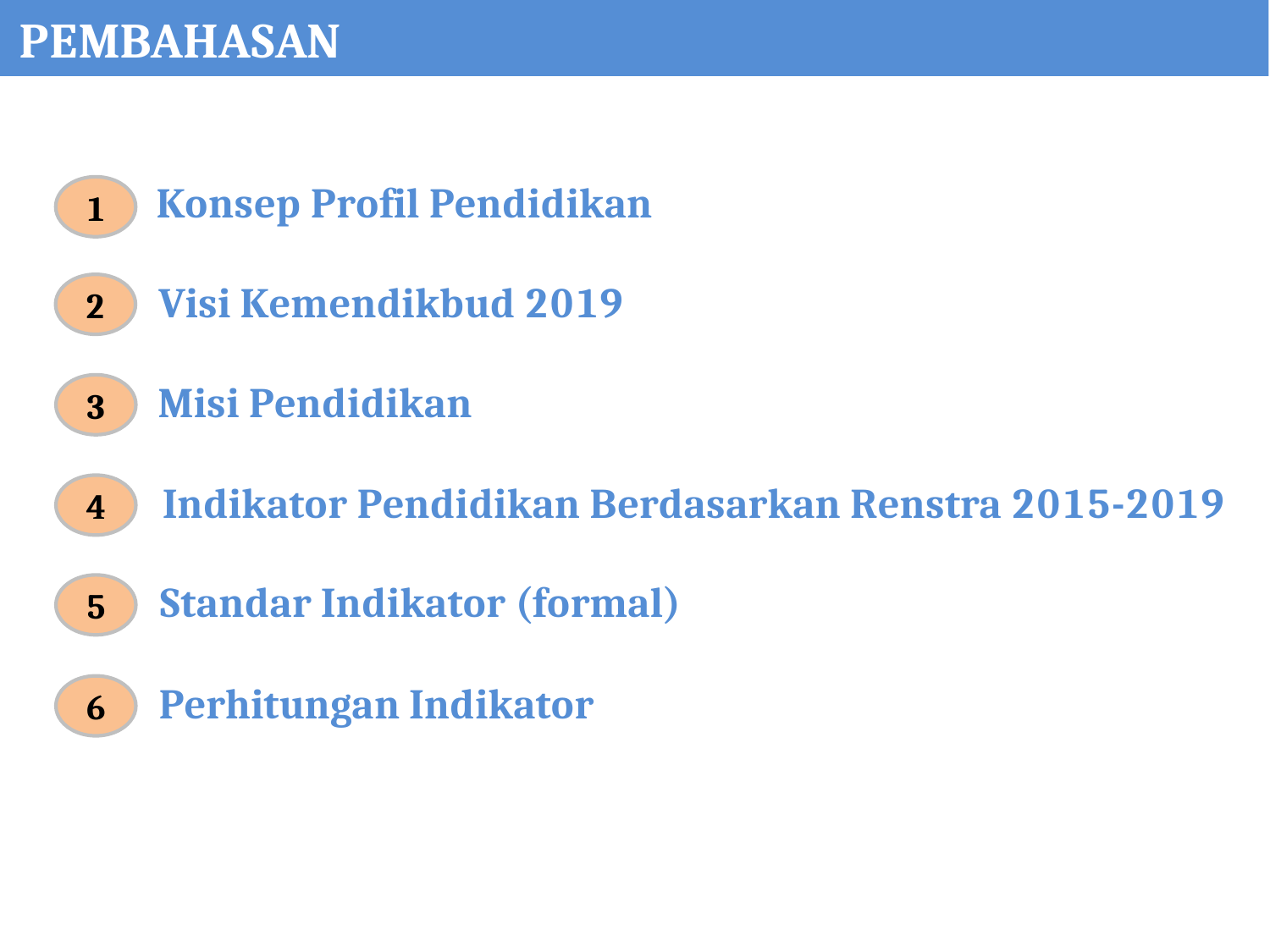

PEMBAHASAN
Konsep Profil Pendidikan
1
Visi Kemendikbud 2019
2
Misi Pendidikan
3
Indikator Pendidikan Berdasarkan Renstra 2015-2019
4
Standar Indikator (formal)
5
Perhitungan Indikator
6